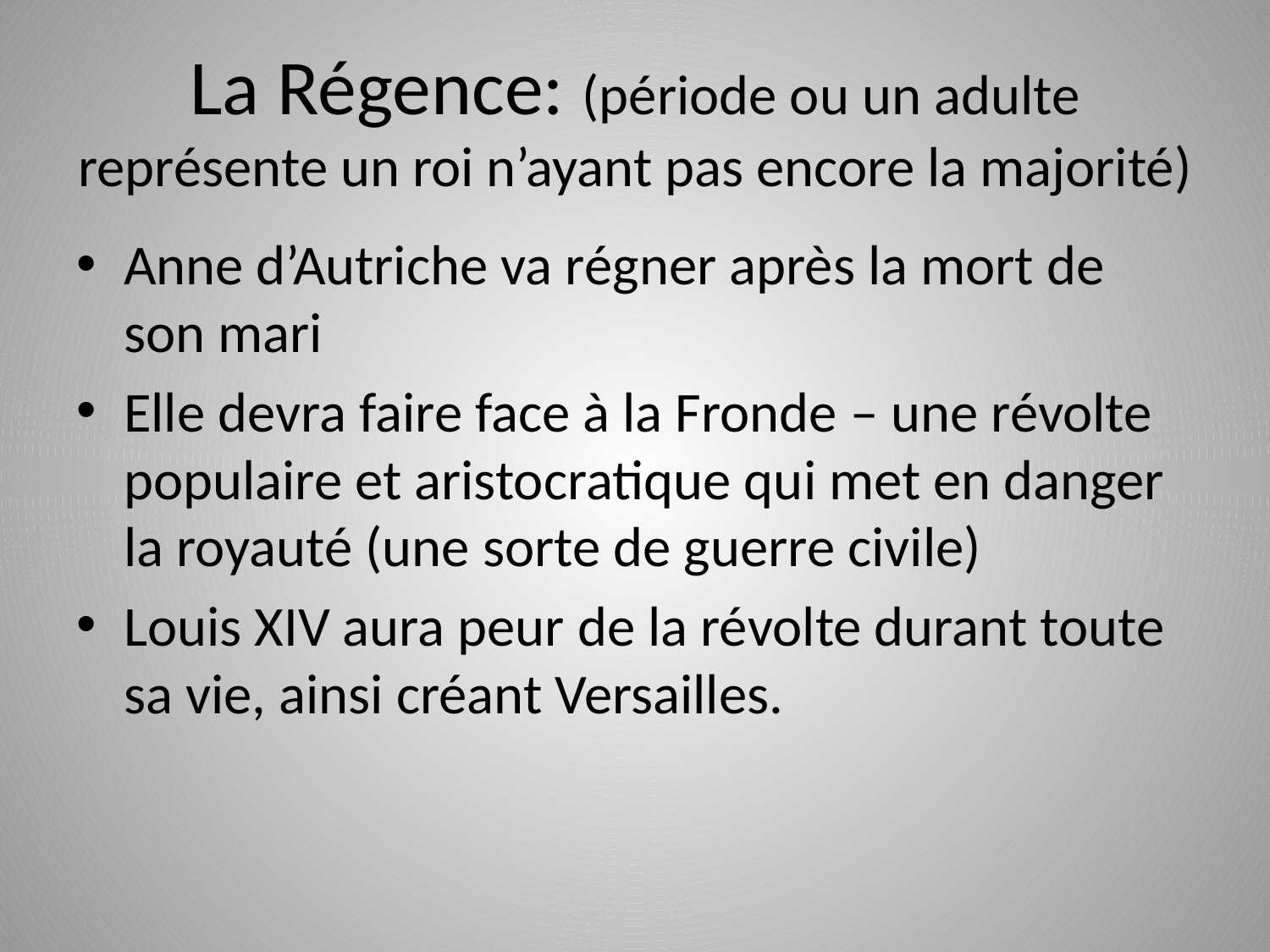

# La Régence: (période ou un adulte représente un roi n’ayant pas encore la majorité)
Anne d’Autriche va régner après la mort de son mari
Elle devra faire face à la Fronde – une révolte populaire et aristocratique qui met en danger la royauté (une sorte de guerre civile)
Louis XIV aura peur de la révolte durant toute sa vie, ainsi créant Versailles.